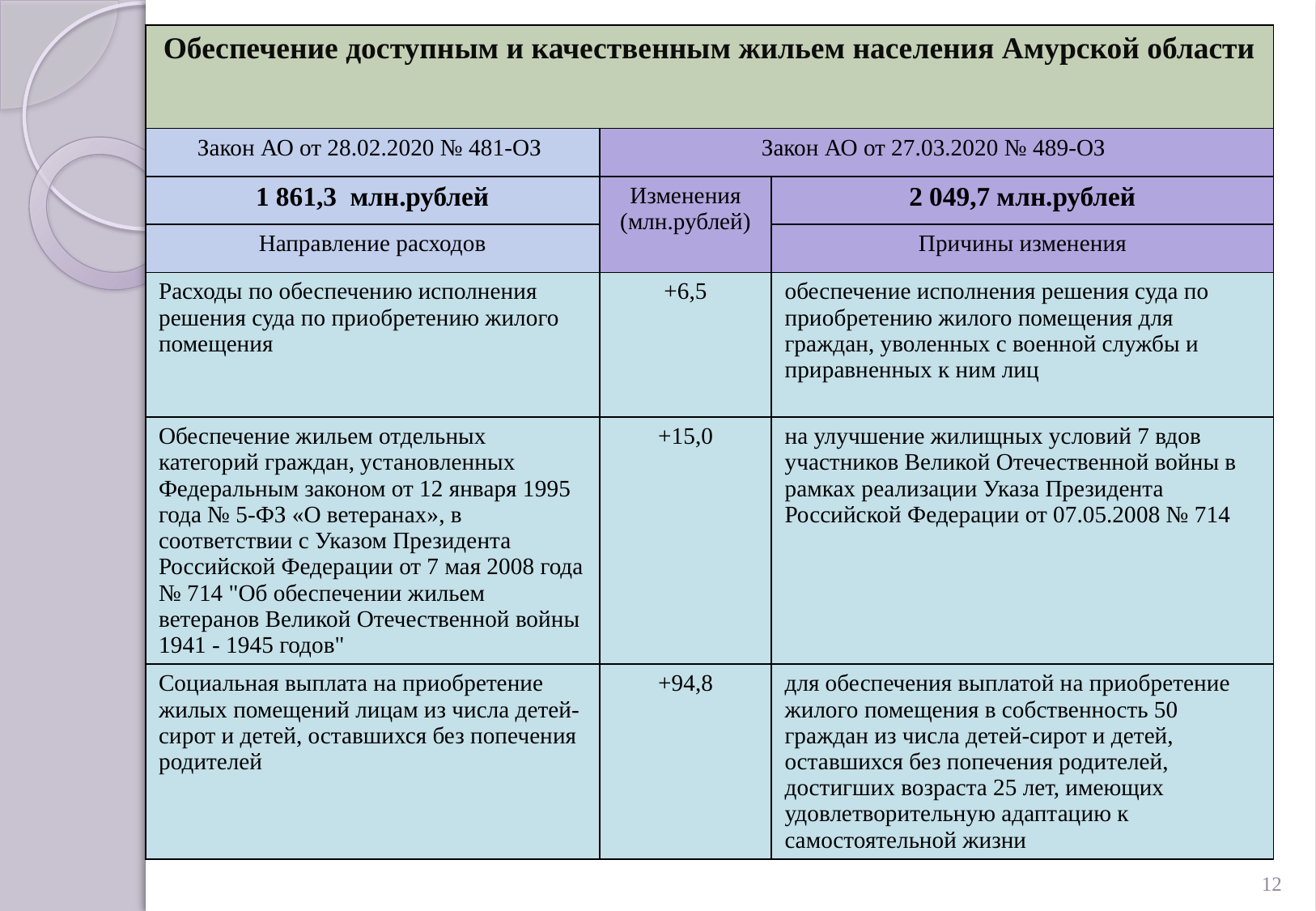

| Обеспечение доступным и качественным жильем населения Амурской области |  |  |
| --- | --- | --- |
| Закон АО от 28.02.2020 № 481-ОЗ | Закон АО от 27.03.2020 № 489-ОЗ |  |
| 1 861,3 млн.рублей | Изменения (млн.рублей) | 2 049,7 млн.рублей |
| Направление расходов |  | Причины изменения |
| Расходы по обеспечению исполнения решения суда по приобретению жилого помещения | +6,5 | обеспечение исполнения решения суда по приобретению жилого помещения для граждан, уволенных с военной службы и приравненных к ним лиц |
| Обеспечение жильем отдельных категорий граждан, установленных Федеральным законом от 12 января 1995 года № 5-ФЗ «О ветеранах», в соответствии с Указом Президента Российской Федерации от 7 мая 2008 года № 714 "Об обеспечении жильем ветеранов Великой Отечественной войны 1941 - 1945 годов" | +15,0 | на улучшение жилищных условий 7 вдов участников Великой Отечественной войны в рамках реализации Указа Президента Российской Федерации от 07.05.2008 № 714 |
| Социальная выплата на приобретение жилых помещений лицам из числа детей-сирот и детей, оставшихся без попечения родителей | +94,8 | для обеспечения выплатой на приобретение жилого помещения в собственность 50 граждан из числа детей-сирот и детей, оставшихся без попечения родителей, достигших возраста 25 лет, имеющих удовлетворительную адаптацию к самостоятельной жизни |
12